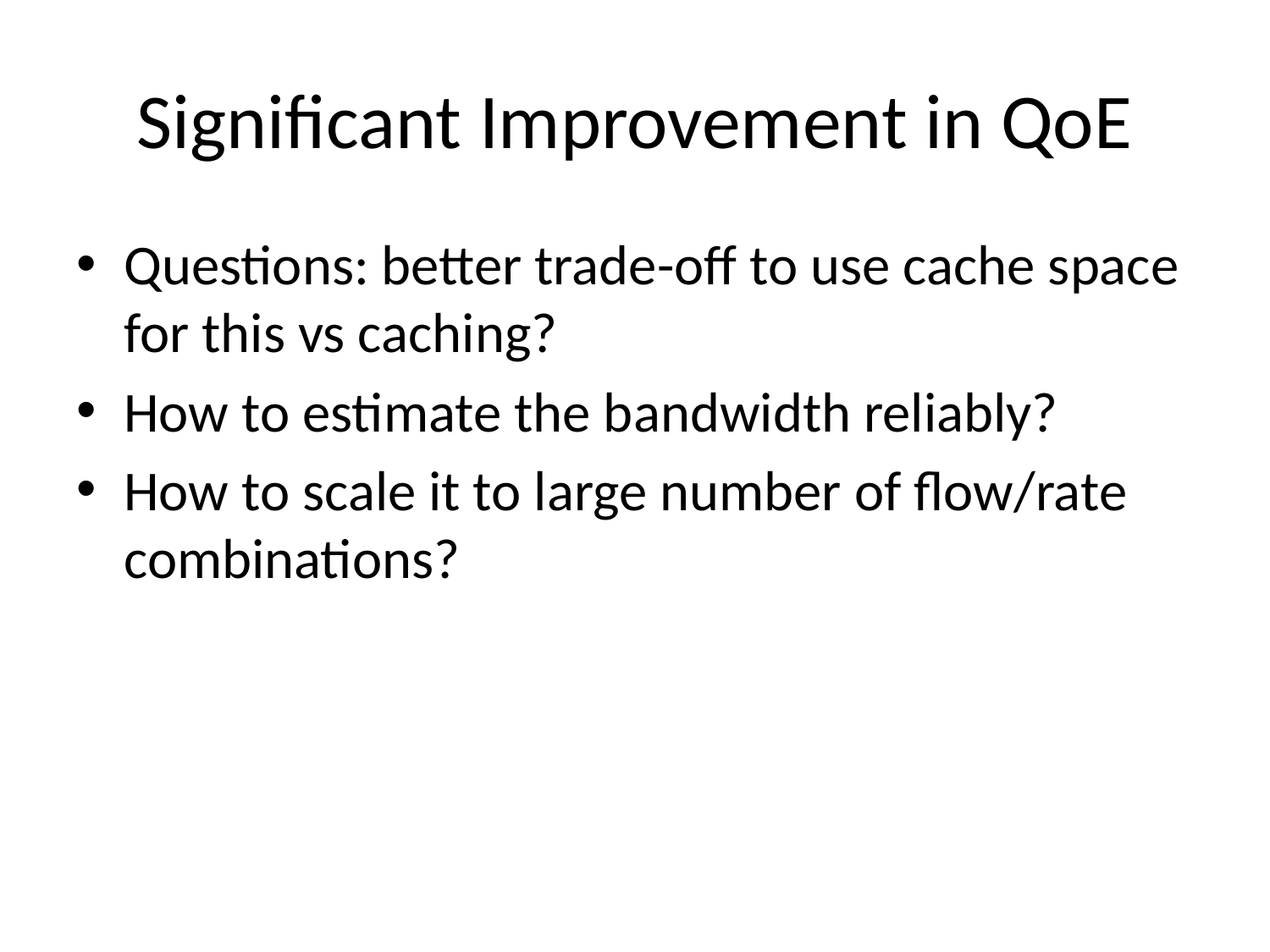

# Significant Improvement in QoE
Questions: better trade-off to use cache space for this vs caching?
How to estimate the bandwidth reliably?
How to scale it to large number of flow/rate combinations?